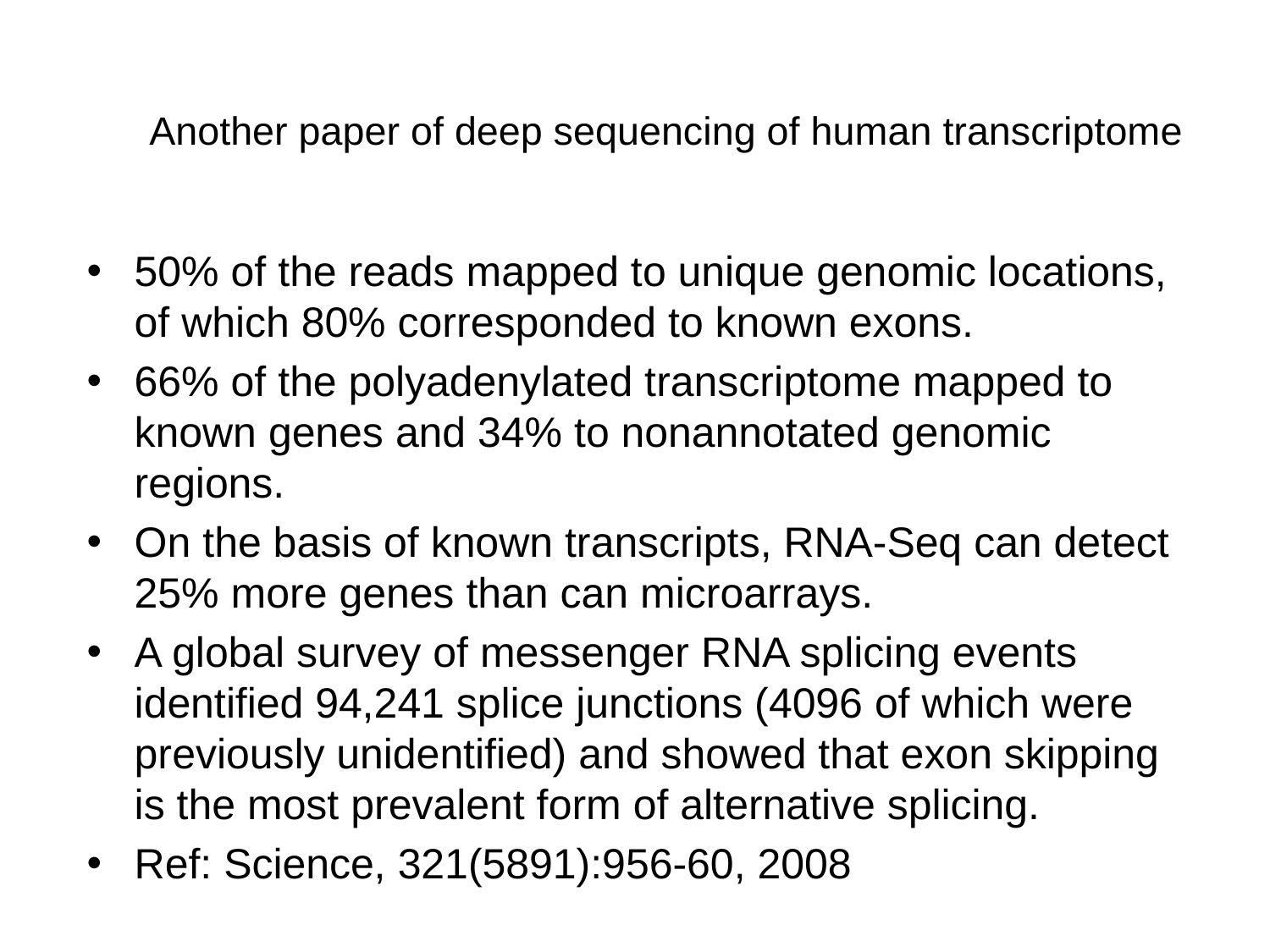

# Another paper of deep sequencing of human transcriptome
50% of the reads mapped to unique genomic locations, of which 80% corresponded to known exons.
66% of the polyadenylated transcriptome mapped to known genes and 34% to nonannotated genomic regions.
On the basis of known transcripts, RNA-Seq can detect 25% more genes than can microarrays.
A global survey of messenger RNA splicing events identified 94,241 splice junctions (4096 of which were previously unidentified) and showed that exon skipping is the most prevalent form of alternative splicing.
Ref: Science, 321(5891):956-60, 2008